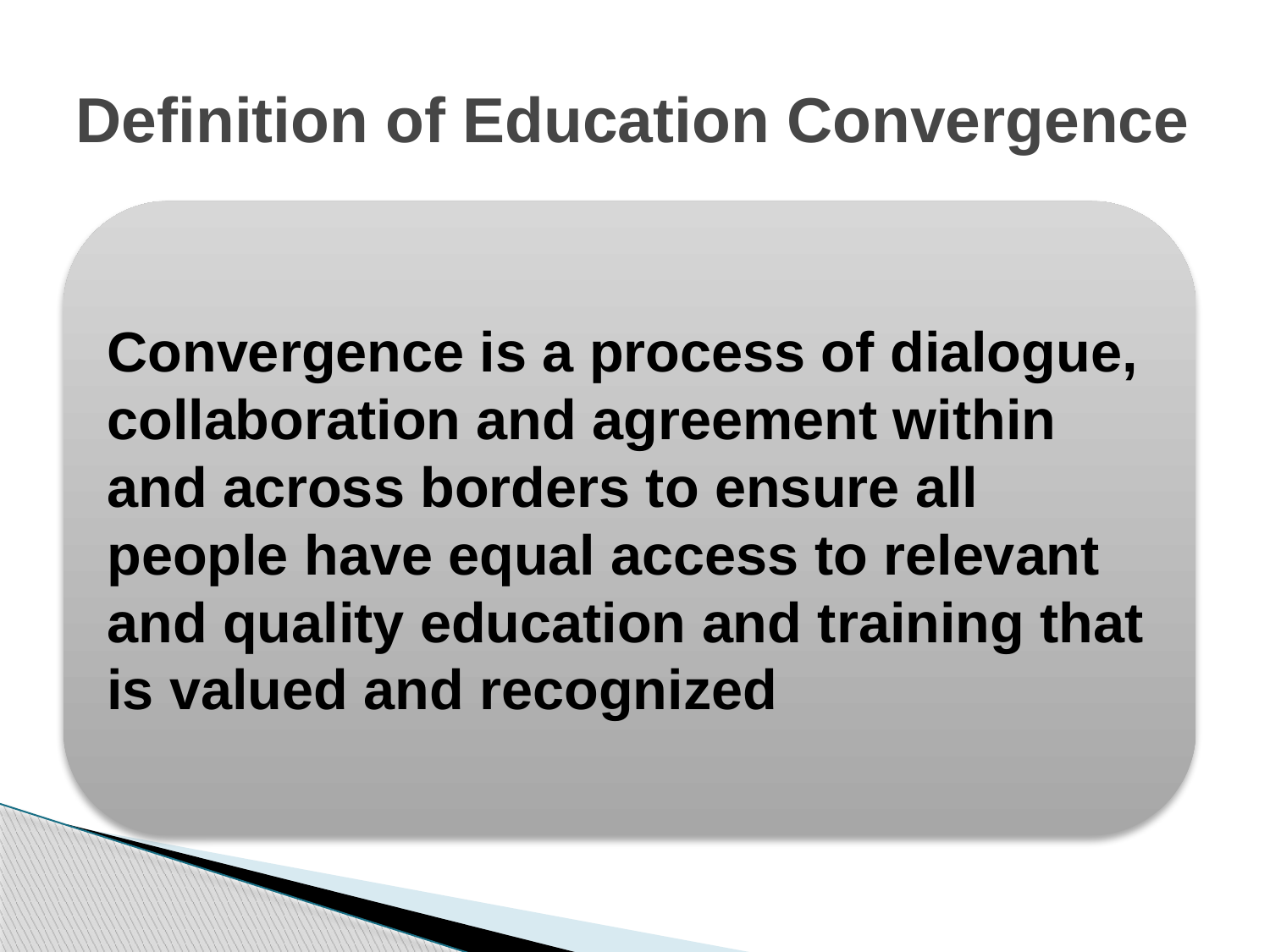

# Definition of Education Convergence
Convergence is a process of dialogue, collaboration and agreement within and across borders to ensure all people have equal access to relevant and quality education and training that is valued and recognized